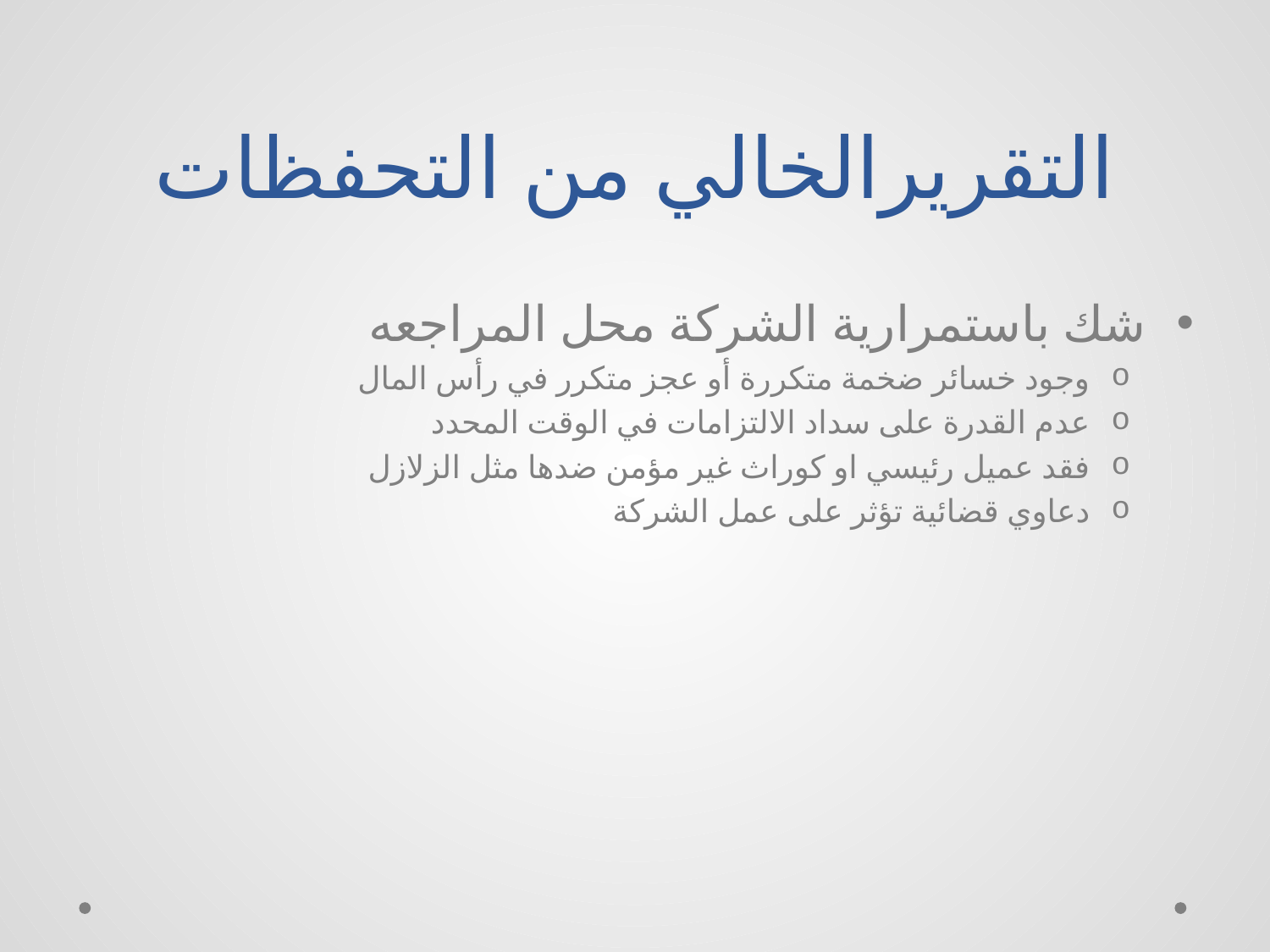

# التقريرالخالي من التحفظات
شك باستمرارية الشركة محل المراجعه
وجود خسائر ضخمة متكررة أو عجز متكرر في رأس المال
عدم القدرة على سداد الالتزامات في الوقت المحدد
فقد عميل رئيسي او كوراث غير مؤمن ضدها مثل الزلازل
دعاوي قضائية تؤثر على عمل الشركة